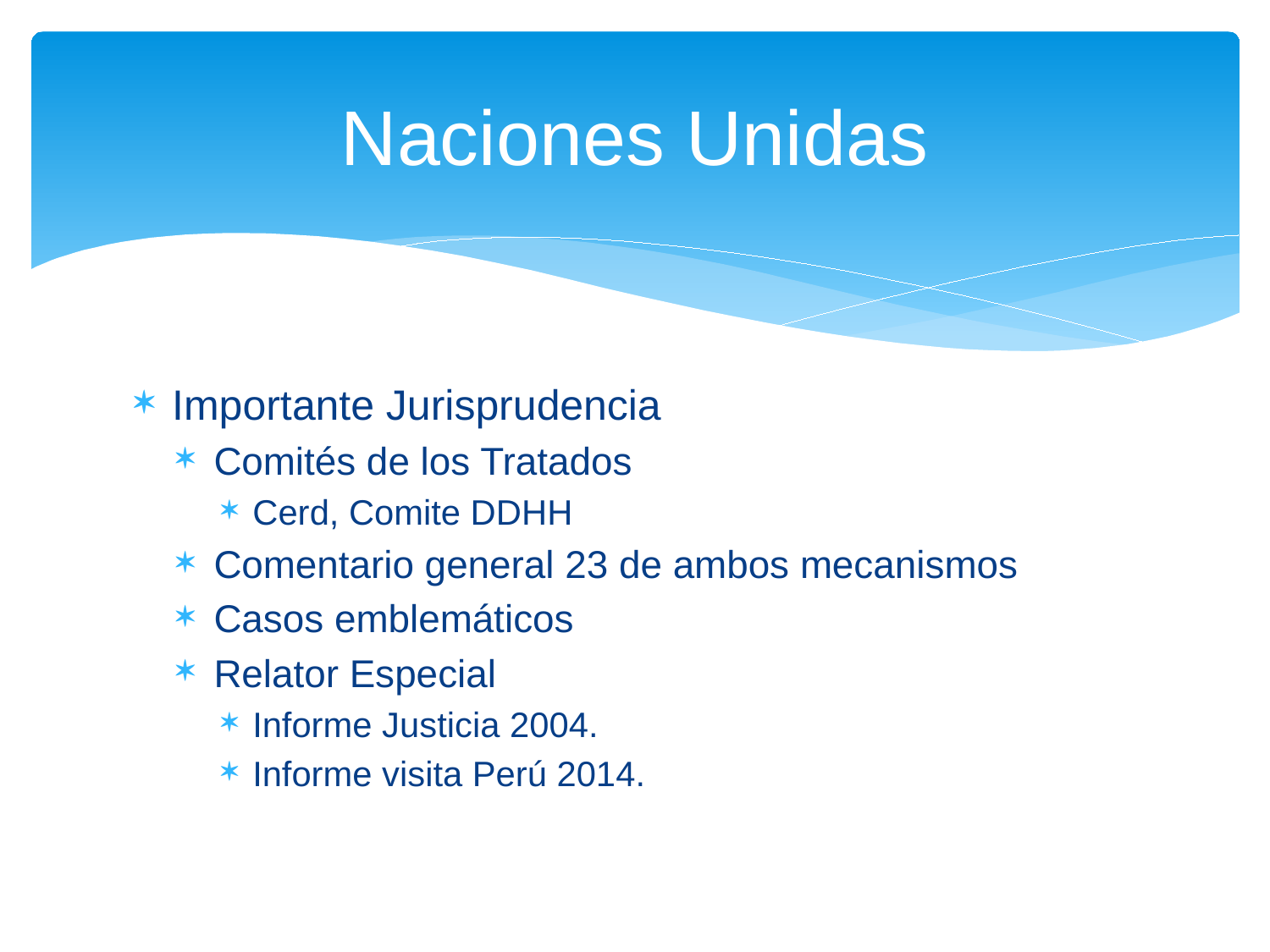

# Naciones Unidas
Importante Jurisprudencia
Comités de los Tratados
Cerd, Comite DDHH
Comentario general 23 de ambos mecanismos
Casos emblemáticos
Relator Especial
Informe Justicia 2004.
Informe visita Perú 2014.